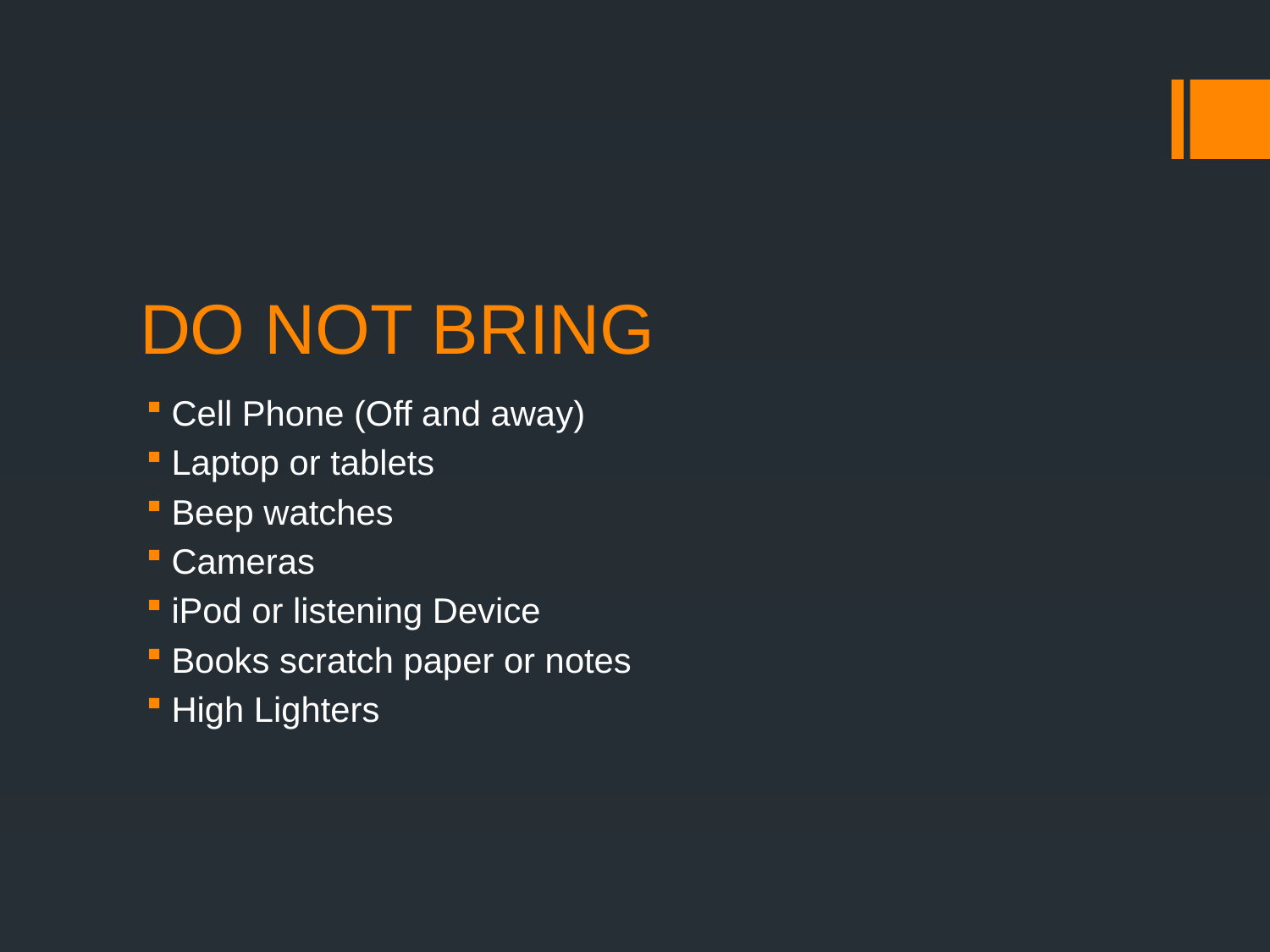

# DO NOT BRING
Cell Phone (Off and away)
Laptop or tablets
Beep watches
Cameras
iPod or listening Device
Books scratch paper or notes
High Lighters